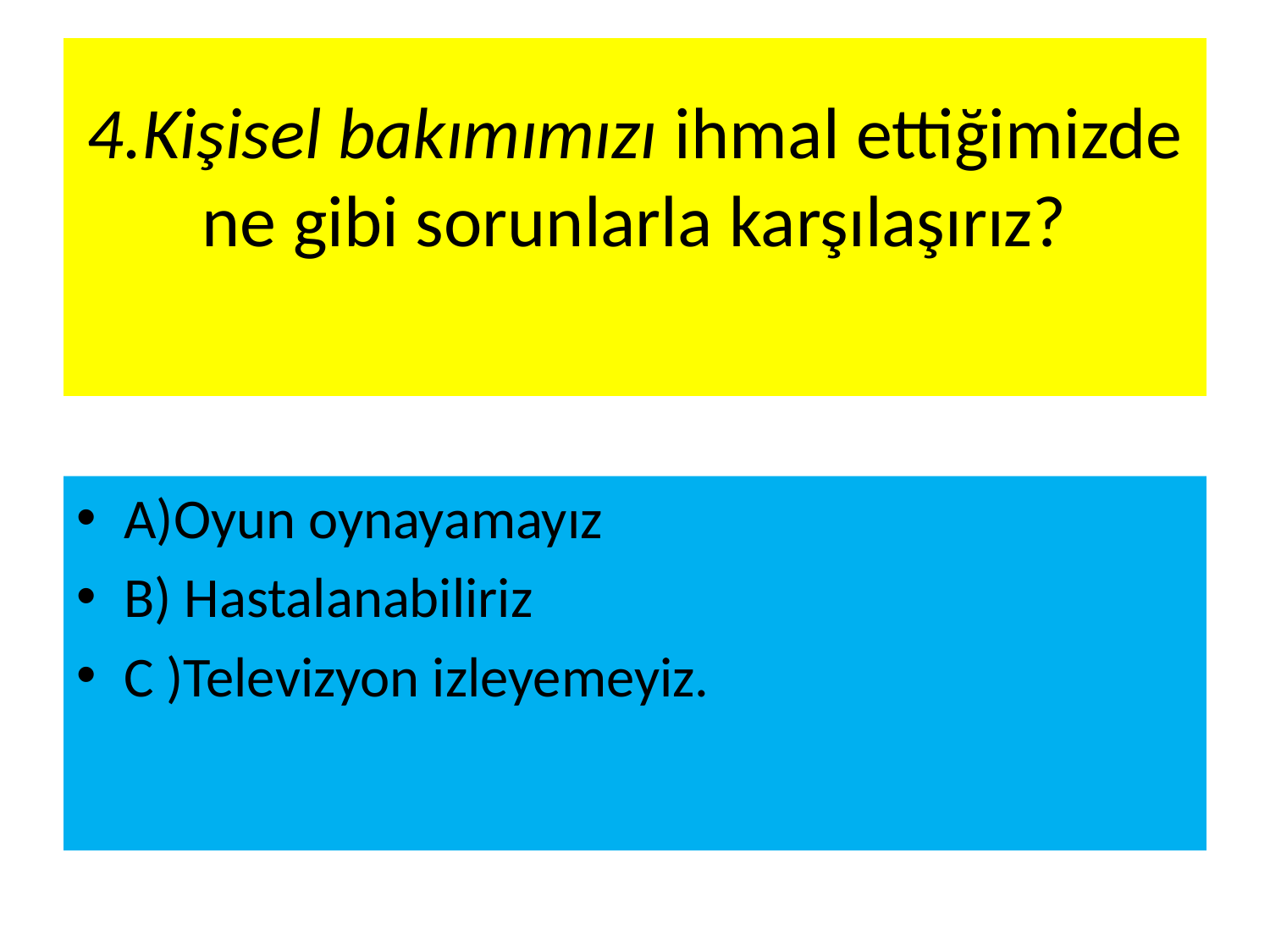

# 4.Kişisel bakımımızı ihmal ettiğimizde ne gibi sorunlarla karşılaşırız?
A)Oyun oynayamayız
B) Hastalanabiliriz
C )Televizyon izleyemeyiz.